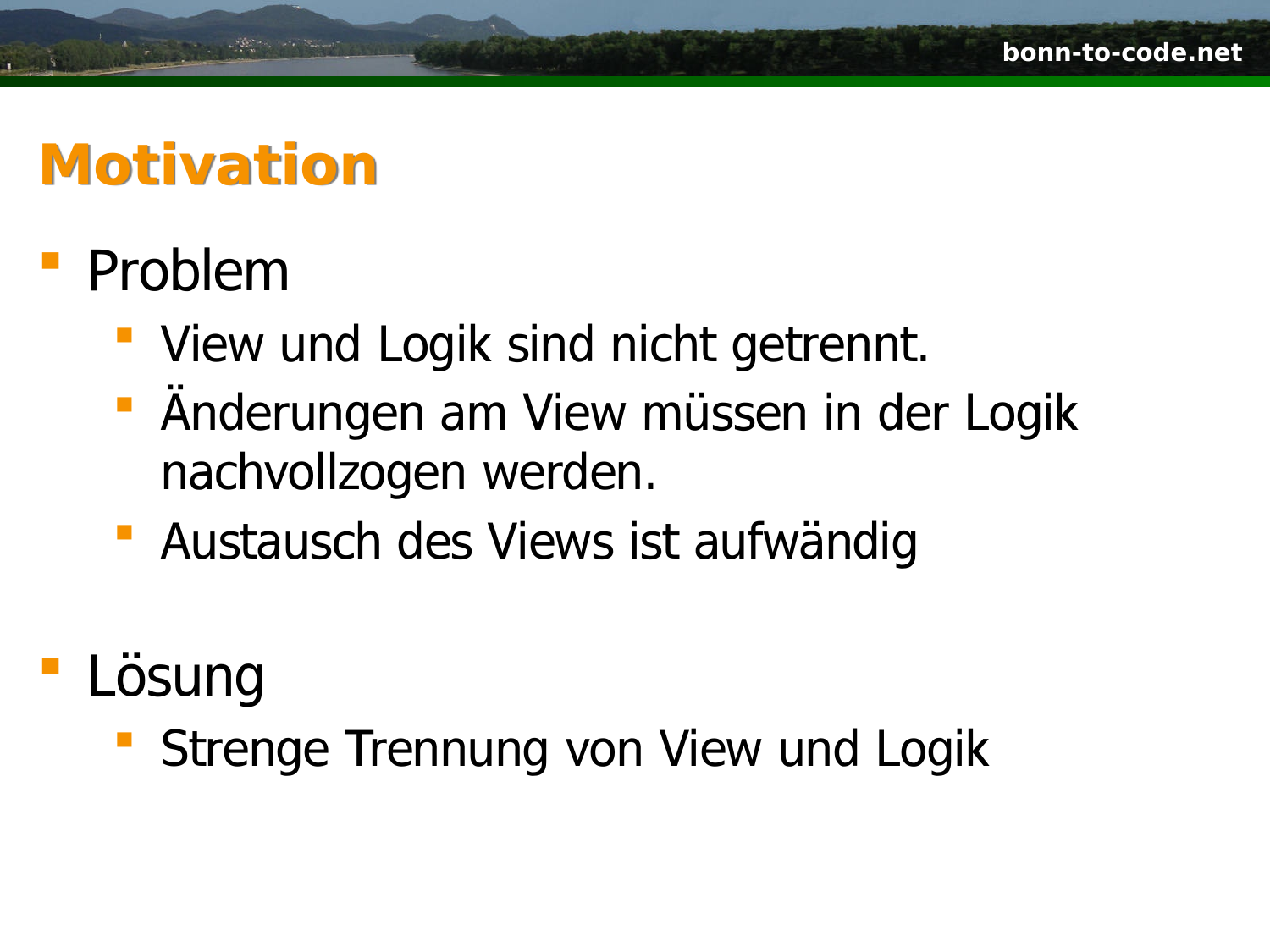

# Motivation
Problem
View und Logik sind nicht getrennt.
Änderungen am View müssen in der Logik nachvollzogen werden.
Austausch des Views ist aufwändig
Lösung
Strenge Trennung von View und Logik